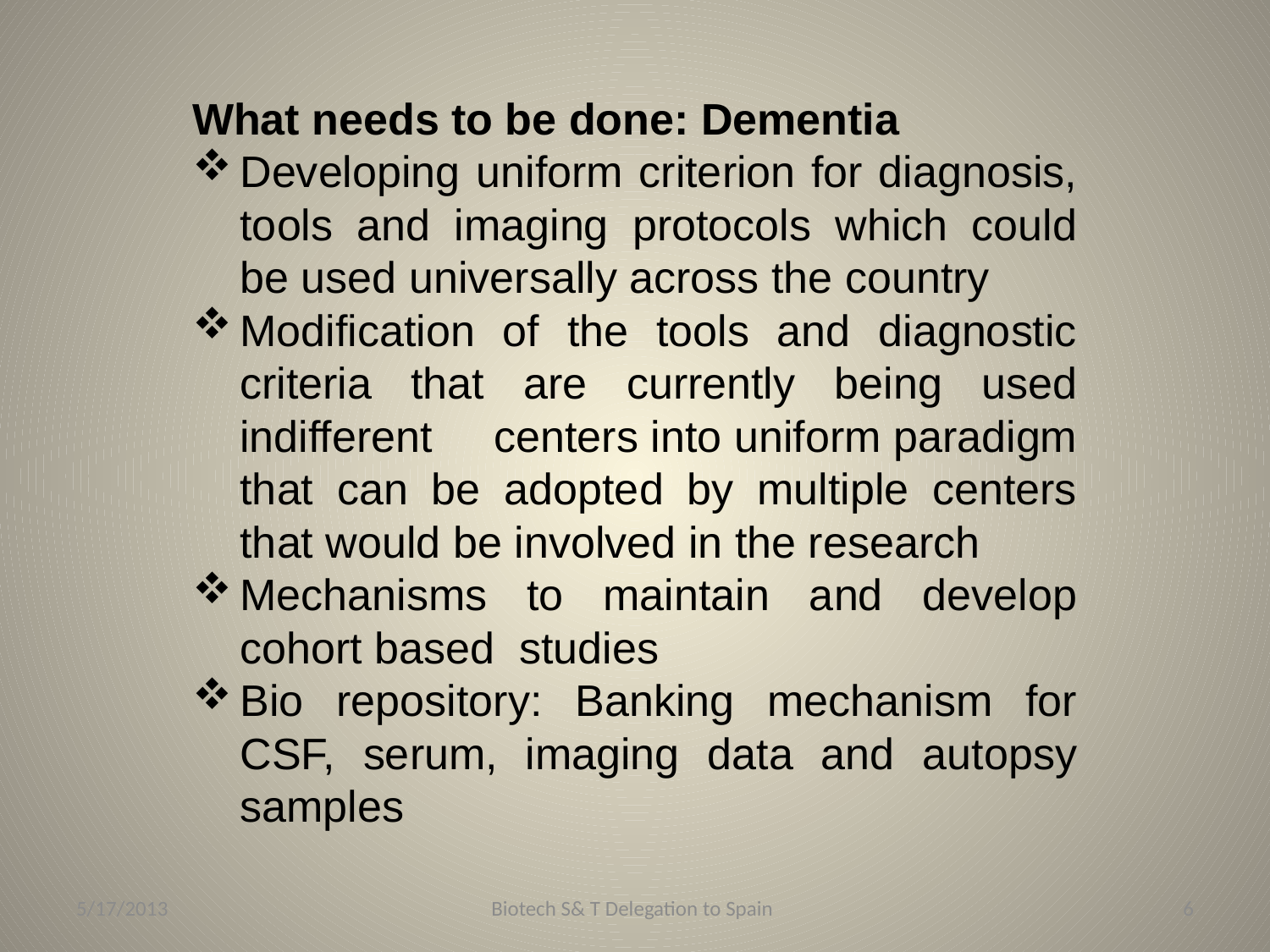

What needs to be done: Dementia
Developing uniform criterion for diagnosis, tools and imaging protocols which could be used universally across the country
Modification of the tools and diagnostic criteria that are currently being used indifferent 	centers into uniform paradigm that can be adopted by multiple centers that would be involved in the research
Mechanisms to maintain and develop cohort based  studies
Bio repository: Banking mechanism for CSF, serum, imaging data and autopsy samples
5/17/2013
Biotech S& T Delegation to Spain
6